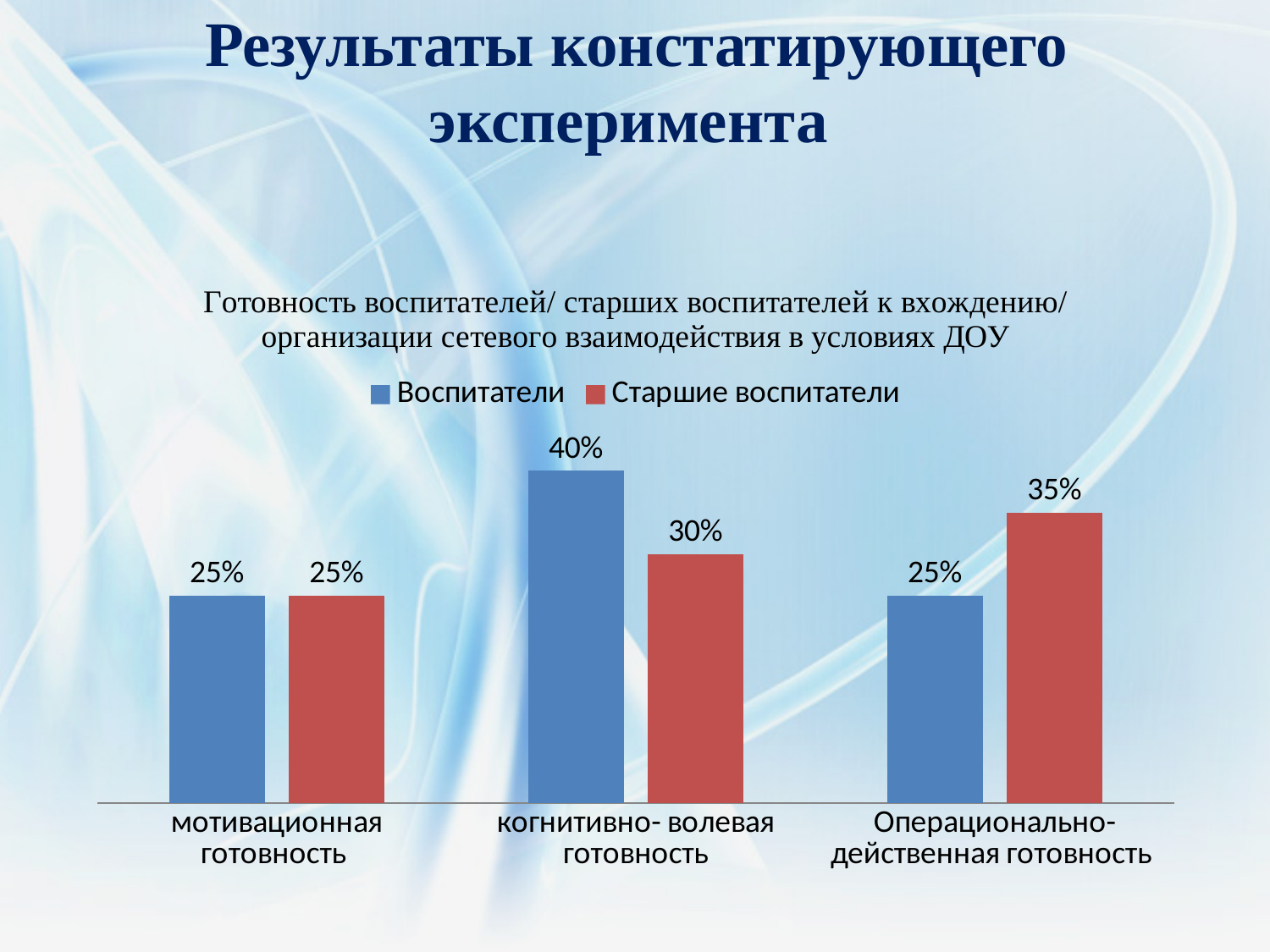

# Результаты констатирующего эксперимента

### Chart: Готовность воспитателей/ старших воспитателей к вхождению/ организации сетевого взаимодействия в условиях ДОУ

| Category | Воспитатели | Старшие воспитатели |
|---|---|---|
| мотивационная готовность  | 0.25 | 0.25 |
| когнитивно- волевая готовность | 0.4 | 0.30000000000000004 |
| Операционально- действенная готовность  | 0.25 | 0.35000000000000003 |